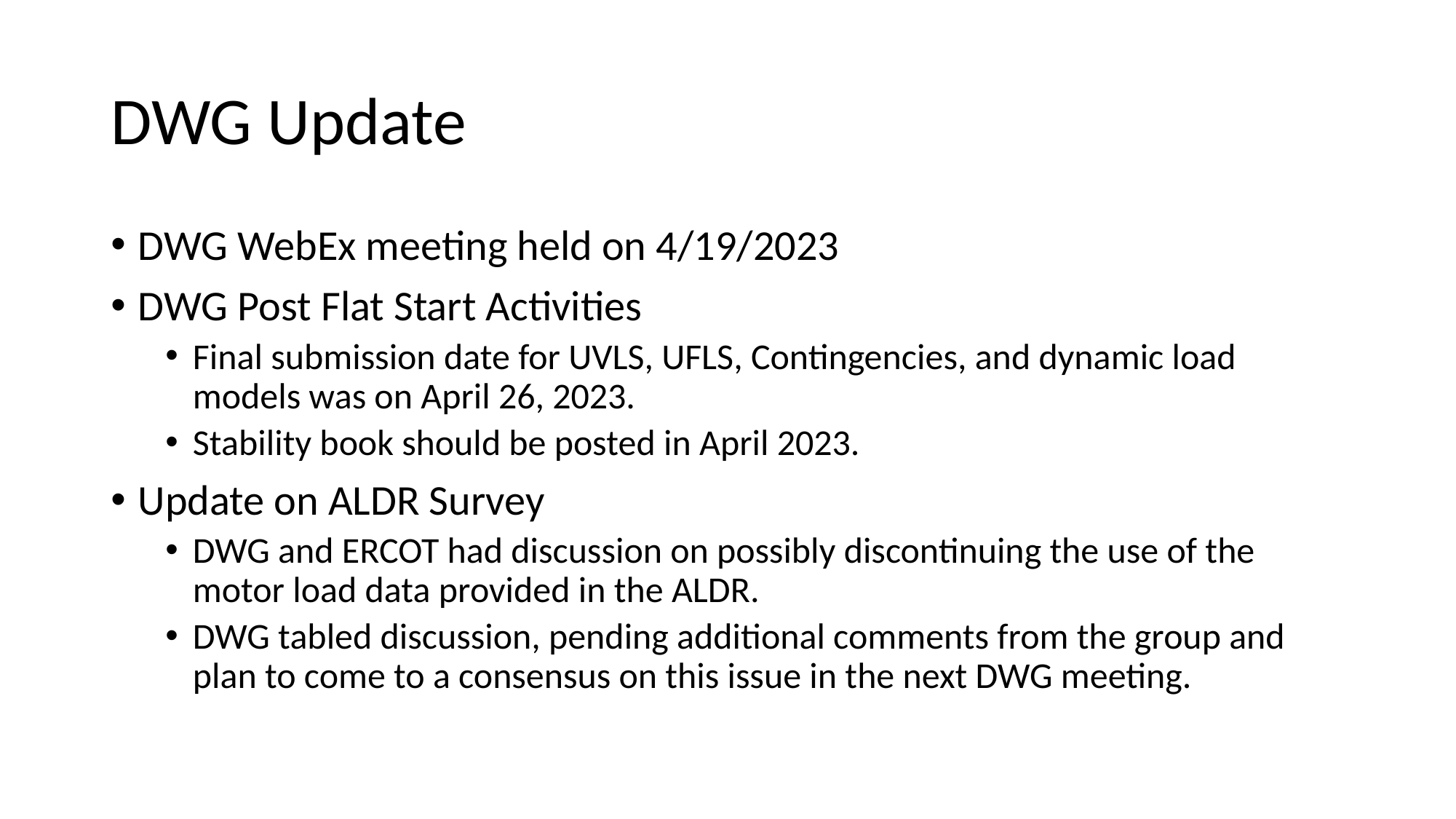

# DWG Update
DWG WebEx meeting held on 4/19/2023
DWG Post Flat Start Activities
Final submission date for UVLS, UFLS, Contingencies, and dynamic load models was on April 26, 2023.
Stability book should be posted in April 2023.
Update on ALDR Survey
DWG and ERCOT had discussion on possibly discontinuing the use of the motor load data provided in the ALDR.
DWG tabled discussion, pending additional comments from the group and plan to come to a consensus on this issue in the next DWG meeting.